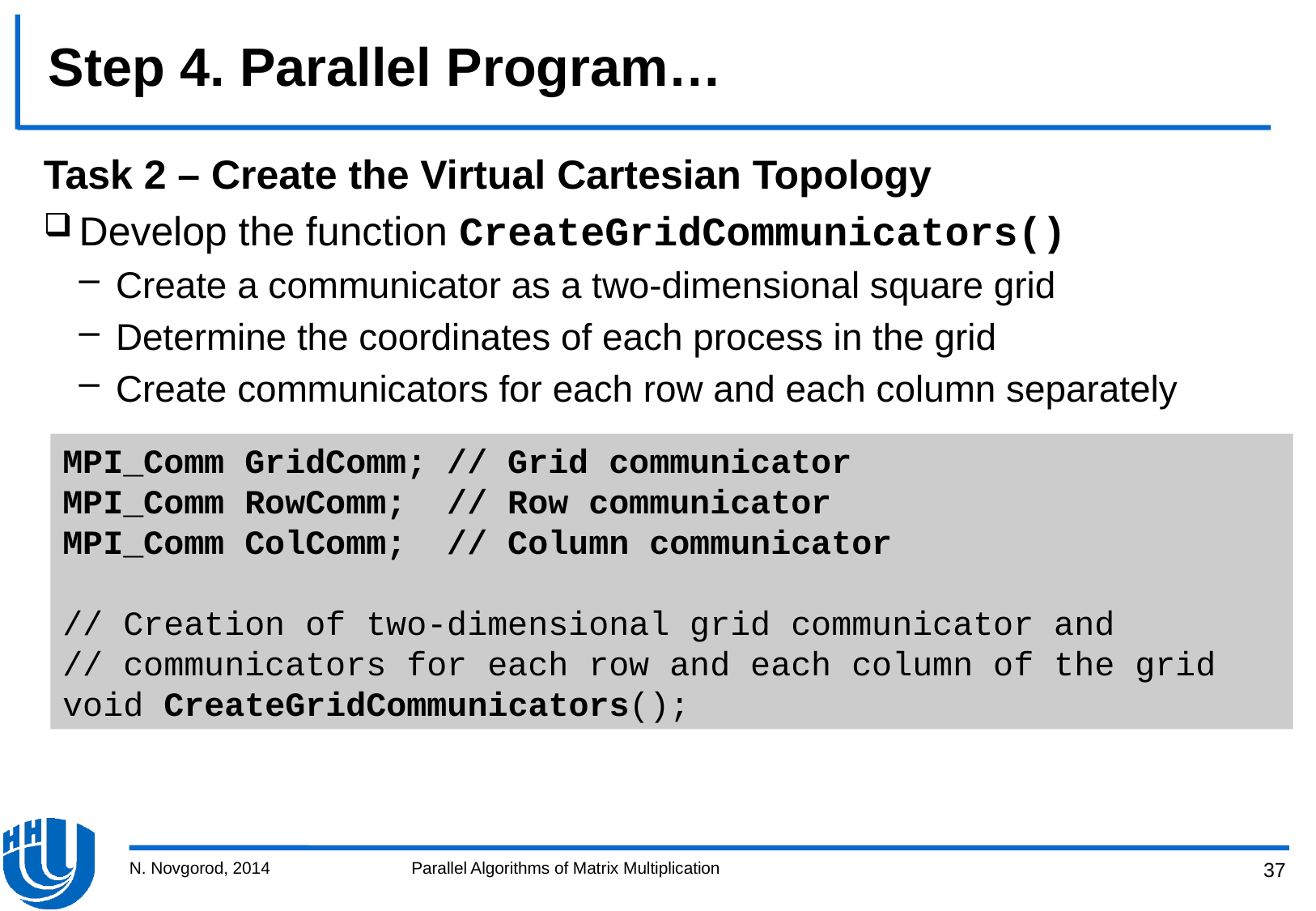

# Step 4. Parallel Program…
Task 2 – Create the Virtual Cartesian Topology
Develop the function CreateGridCommunicators()
Create a communicator as a two-dimensional square grid
Determine the coordinates of each process in the grid
Create communicators for each row and each column separately
MPI_Comm GridComm; // Grid communicator
MPI_Comm RowComm;  // Row communicator
MPI_Comm ColComm;  // Column communicator

// Creation of two-dimensional grid communicator and
// communicators for each row and each column of the grid
void CreateGridCommunicators();
N. Novgorod, 2014
Parallel Algorithms of Matrix Multiplication
37